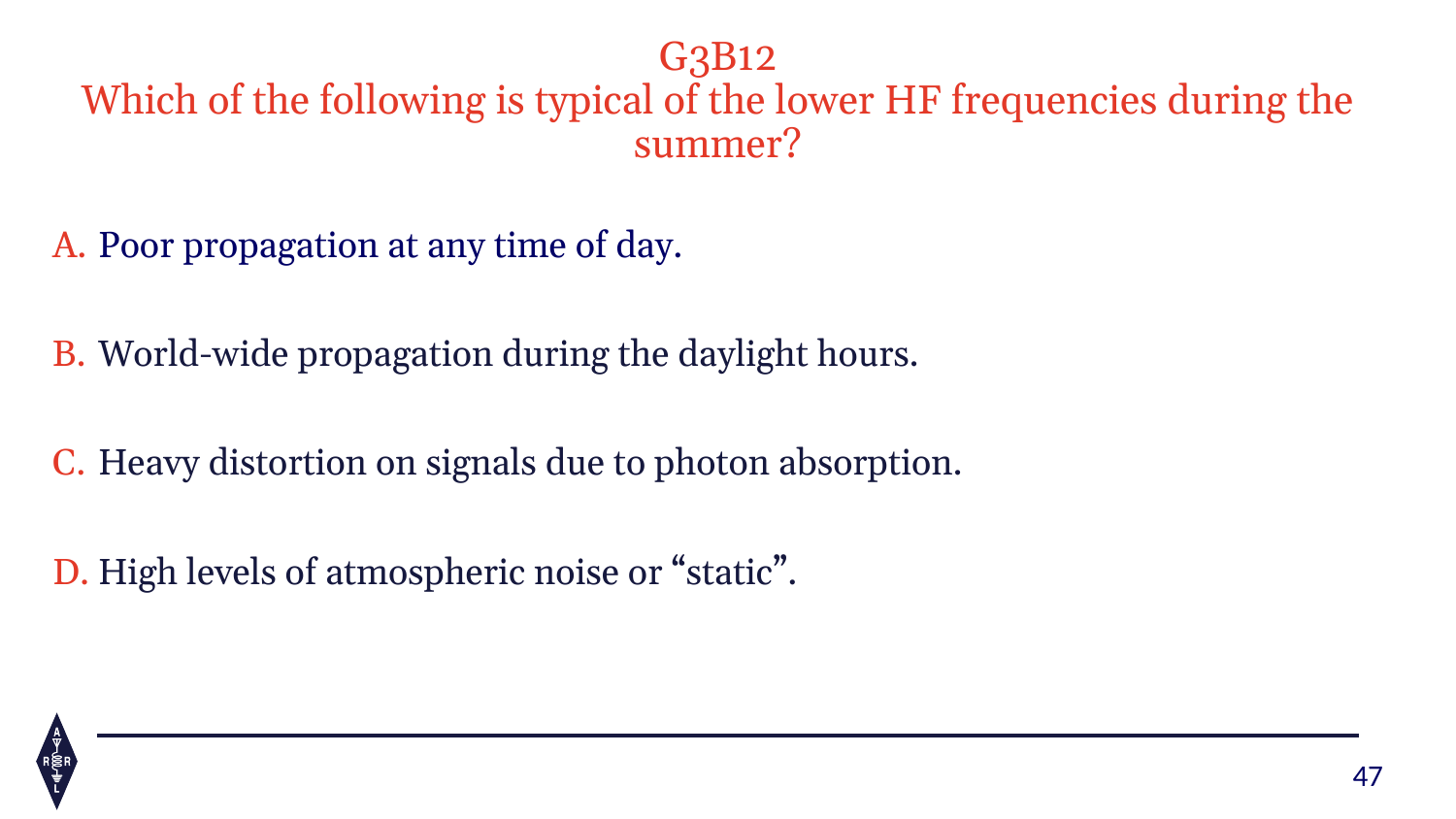

G3B12
Which of the following is typical of the lower HF frequencies during the summer?
Poor propagation at any time of day.

World-wide propagation during the daylight hours.

Heavy distortion on signals due to photon absorption.

High levels of atmospheric noise or “static”.
47